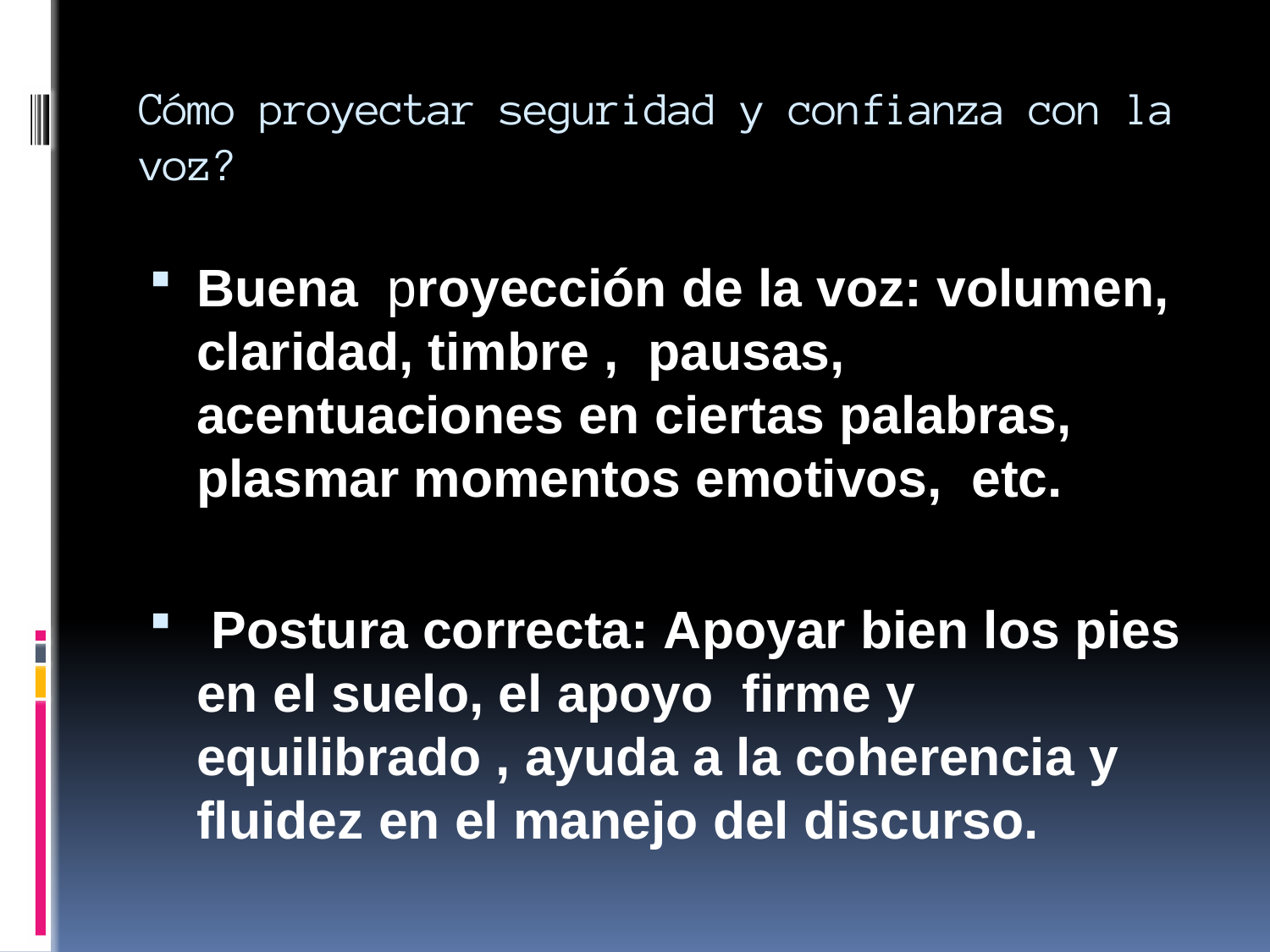

# Cómo proyectar seguridad y confianza con la voz?
Buena  proyección de la voz: volumen, claridad, timbre ,  pausas,  acentuaciones en ciertas palabras, plasmar momentos emotivos,  etc.

 Postura correcta: Apoyar bien los pies en el suelo, el apoyo  firme y equilibrado , ayuda a la coherencia y fluidez en el manejo del discurso.

  Conocerse, auto-evaluarse